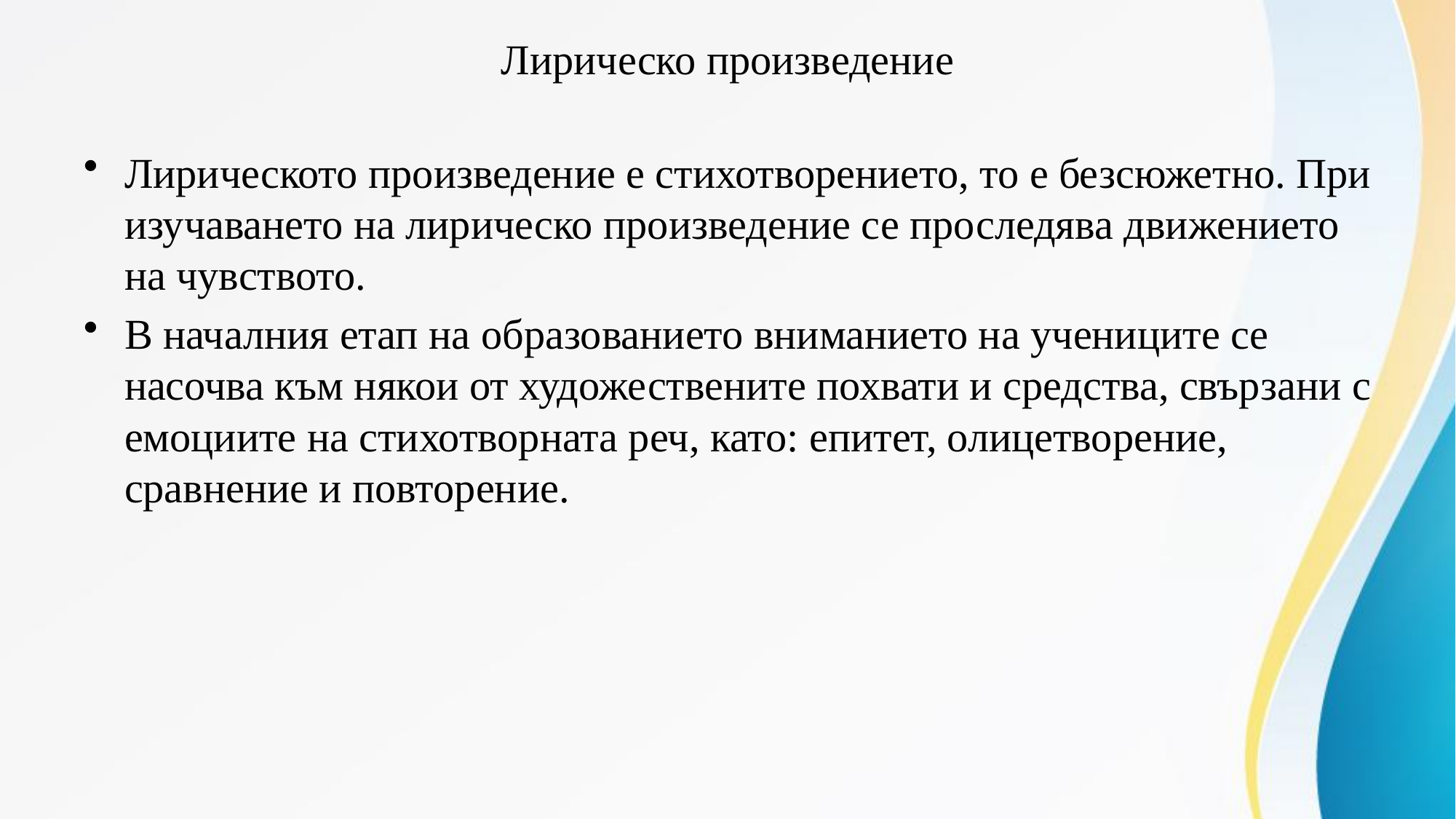

# Лирическо произведение
Лирическото произведение е стихотворението, то е безсюжетно. При изучаването на лирическо произведение се проследява движението на чувството.
В началния етап на образованието вниманието на учениците се насочва към някои от художествените похвати и средства, свързани с емоциите на стихотворната реч, като: епитет, олицетворение, сравнение и повторение.